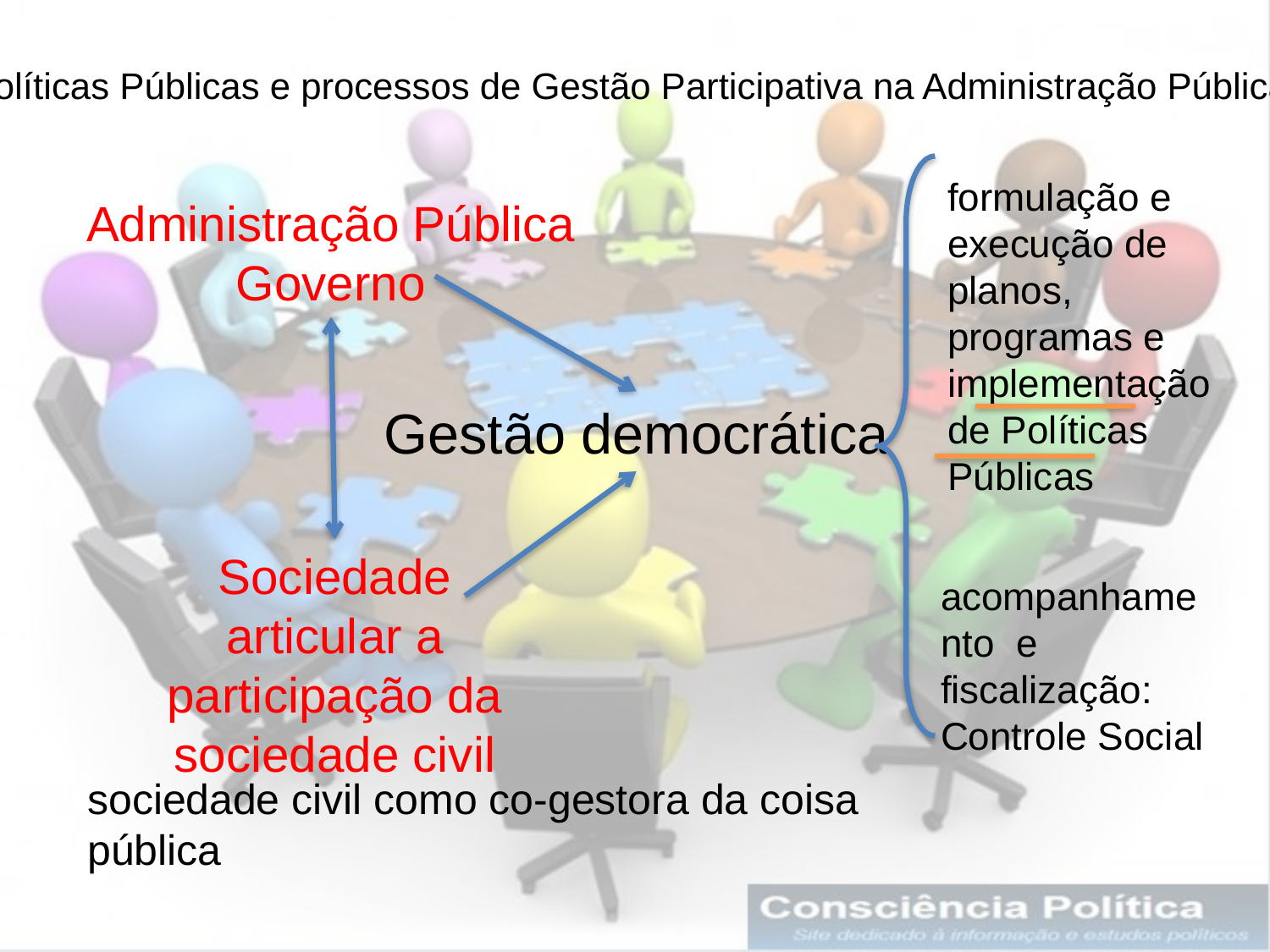

Políticas Públicas e processos de Gestão Participativa na Administração Pública

formulação e execução de planos, programas e implementação de Políticas Públicas
Administração Pública
Governo
Gestão democrática
Sociedade
articular a participação da sociedade civil
acompanhamento  e fiscalização: Controle Social
sociedade civil como co-gestora da coisa pública